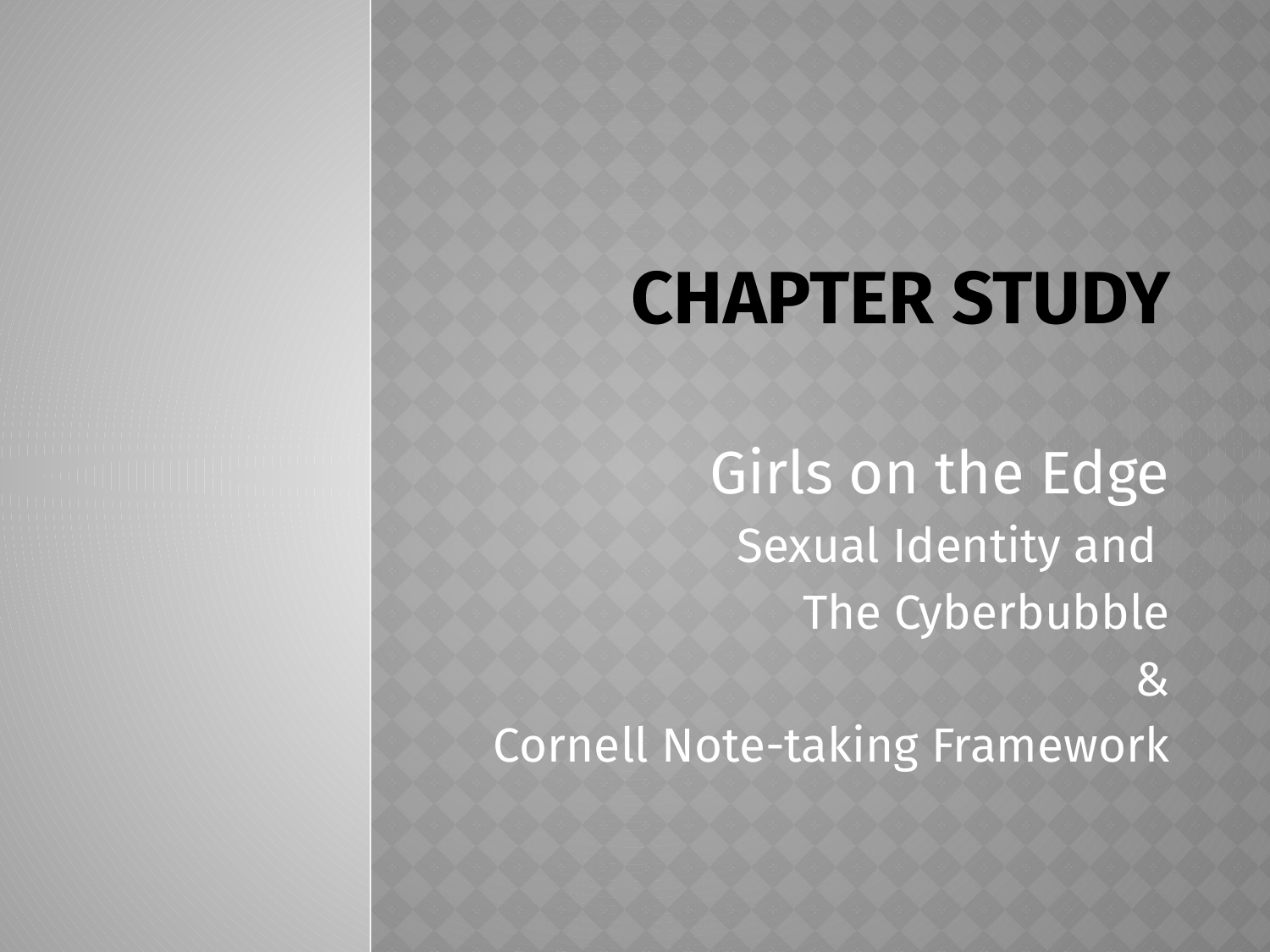

# Chapter study
Girls on the Edge
Sexual Identity and
The Cyberbubble
&
Cornell Note-taking Framework